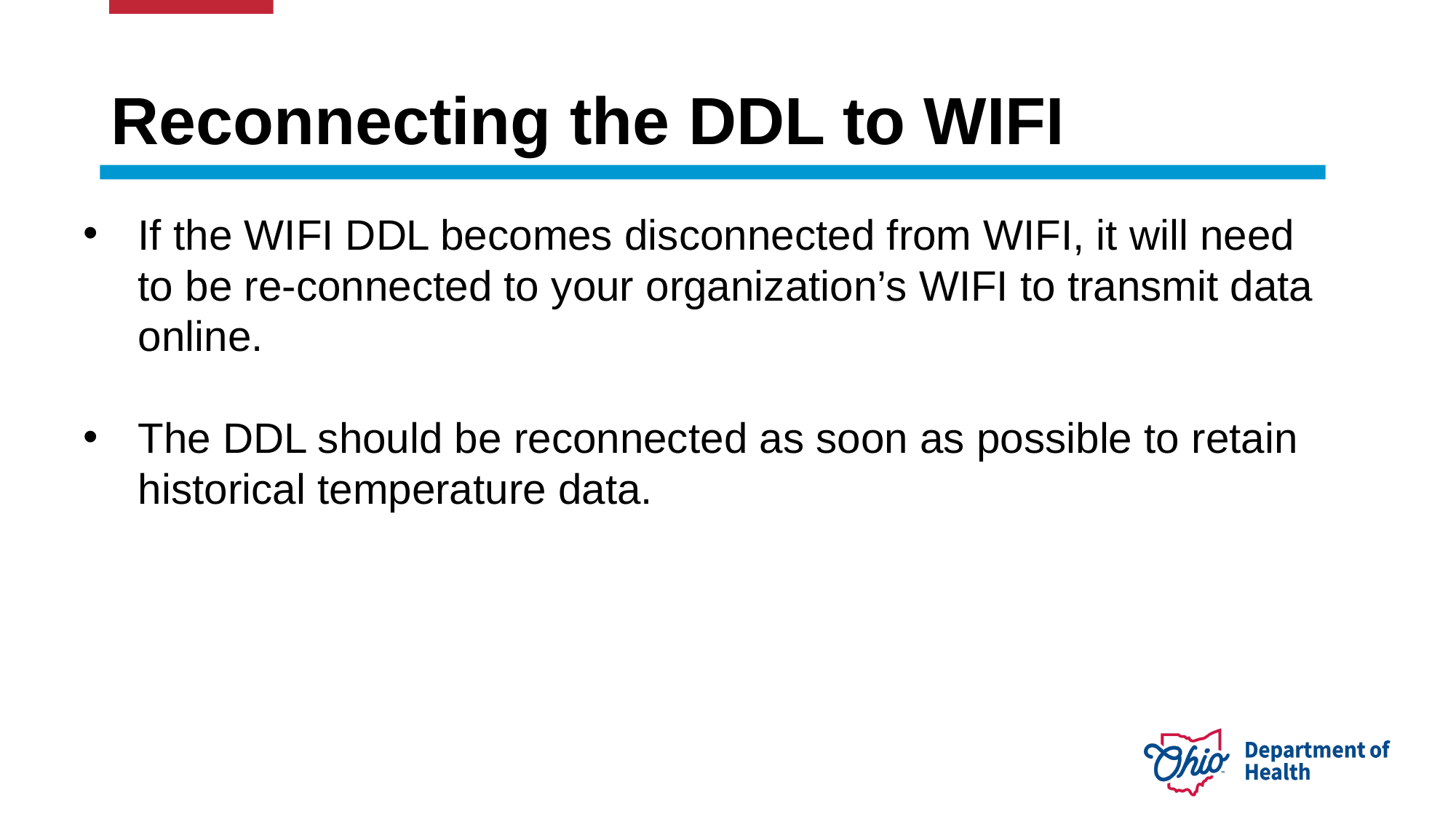

# Reconnecting the DDL to WIFI

If the WIFI DDL becomes disconnected from WIFI, it will need to be re-connected to your organization’s WIFI to transmit data online.

The DDL should be reconnected as soon as possible to retain historical temperature data.